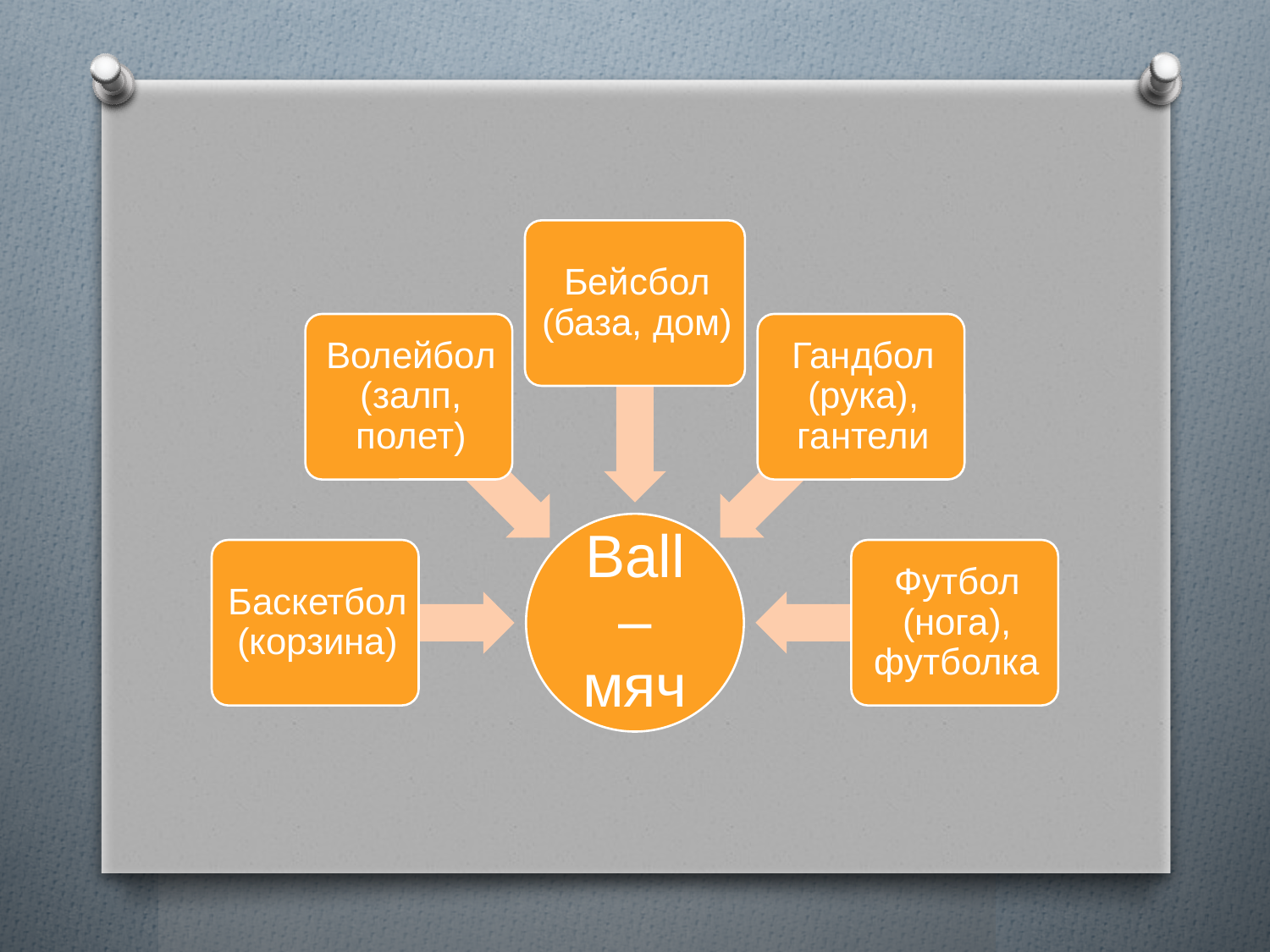

Ball – мяч
Баскетбол (корзина)
Волейбол (залп, полет)
Бейсбол (база, дом)
Гандбол (рука), гантели
Футбол (нога), футболка